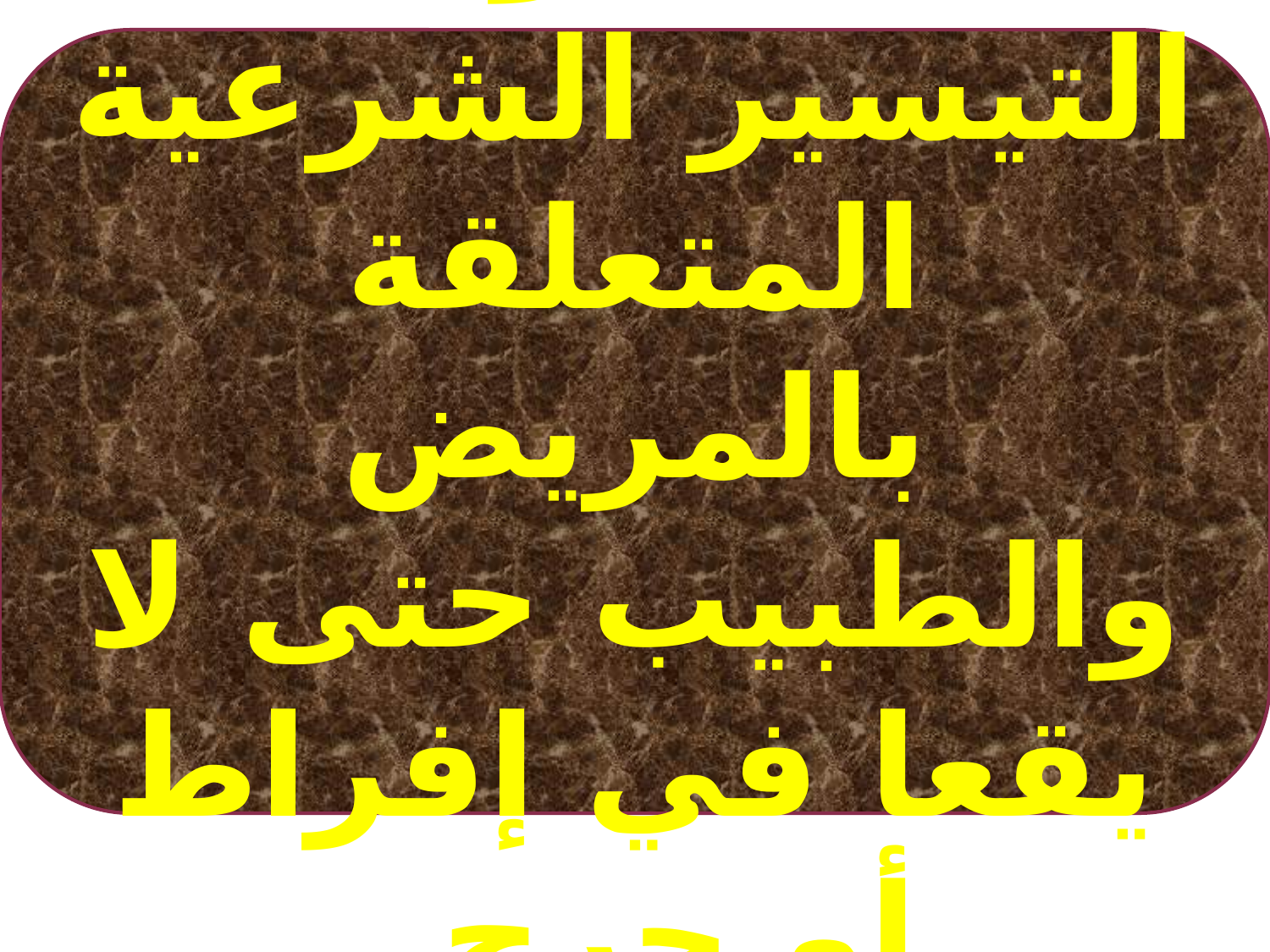

بيان أوجه التيسير الشرعية المتعلقة بالمريض والطبيب حتى لا يقعا في إفراط أو حرج